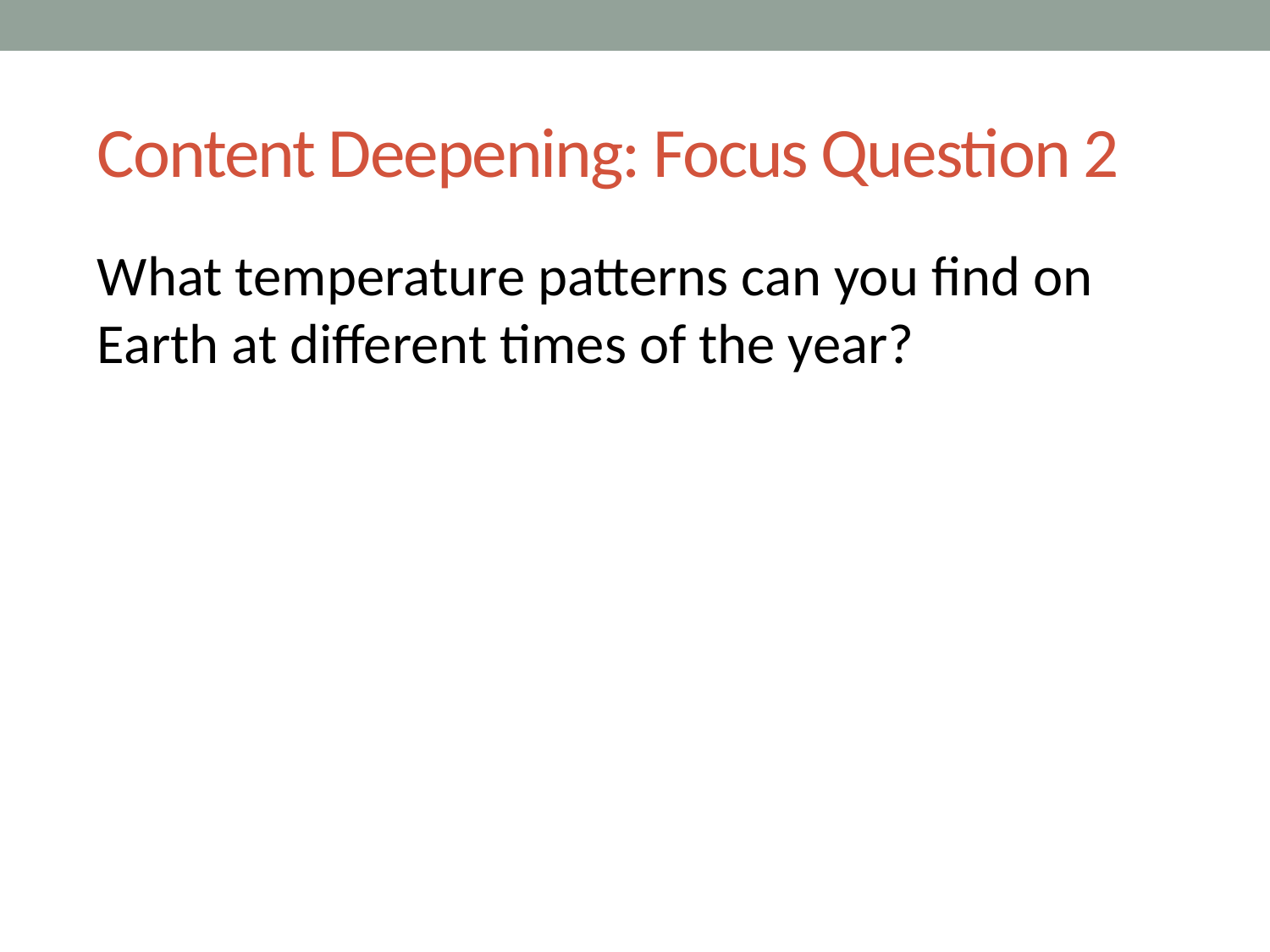

# Content Deepening: Focus Question 2
What temperature patterns can you find on Earth at different times of the year?